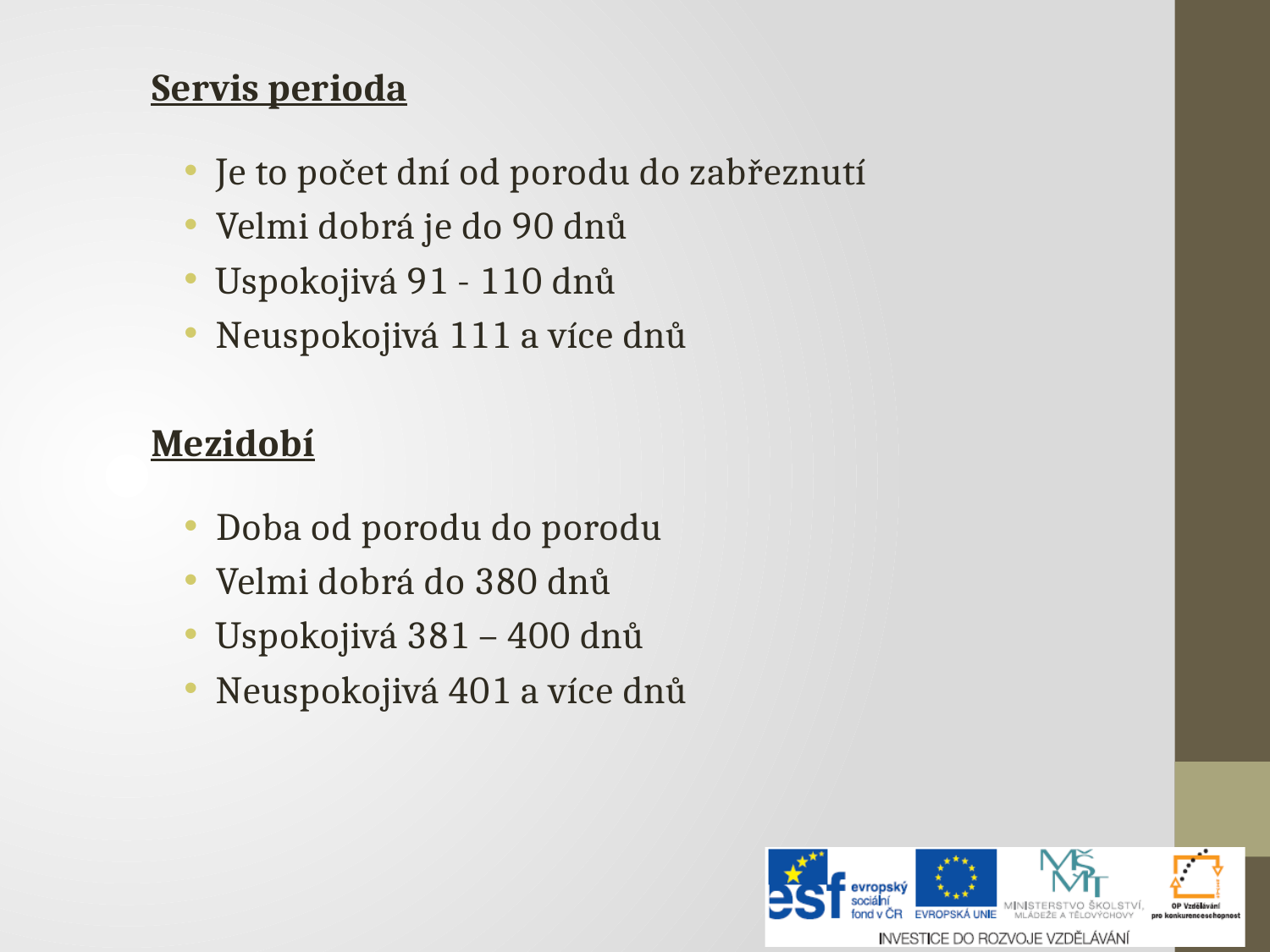

Servis perioda

Je to počet dní od porodu do zabřeznutí
Velmi dobrá je do 90 dnů
Uspokojivá 91 - 110 dnů
Neuspokojivá 111 a více dnů

	Mezidobí

Doba od porodu do porodu
Velmi dobrá do 380 dnů
Uspokojivá 381 – 400 dnů
Neuspokojivá 401 a více dnů